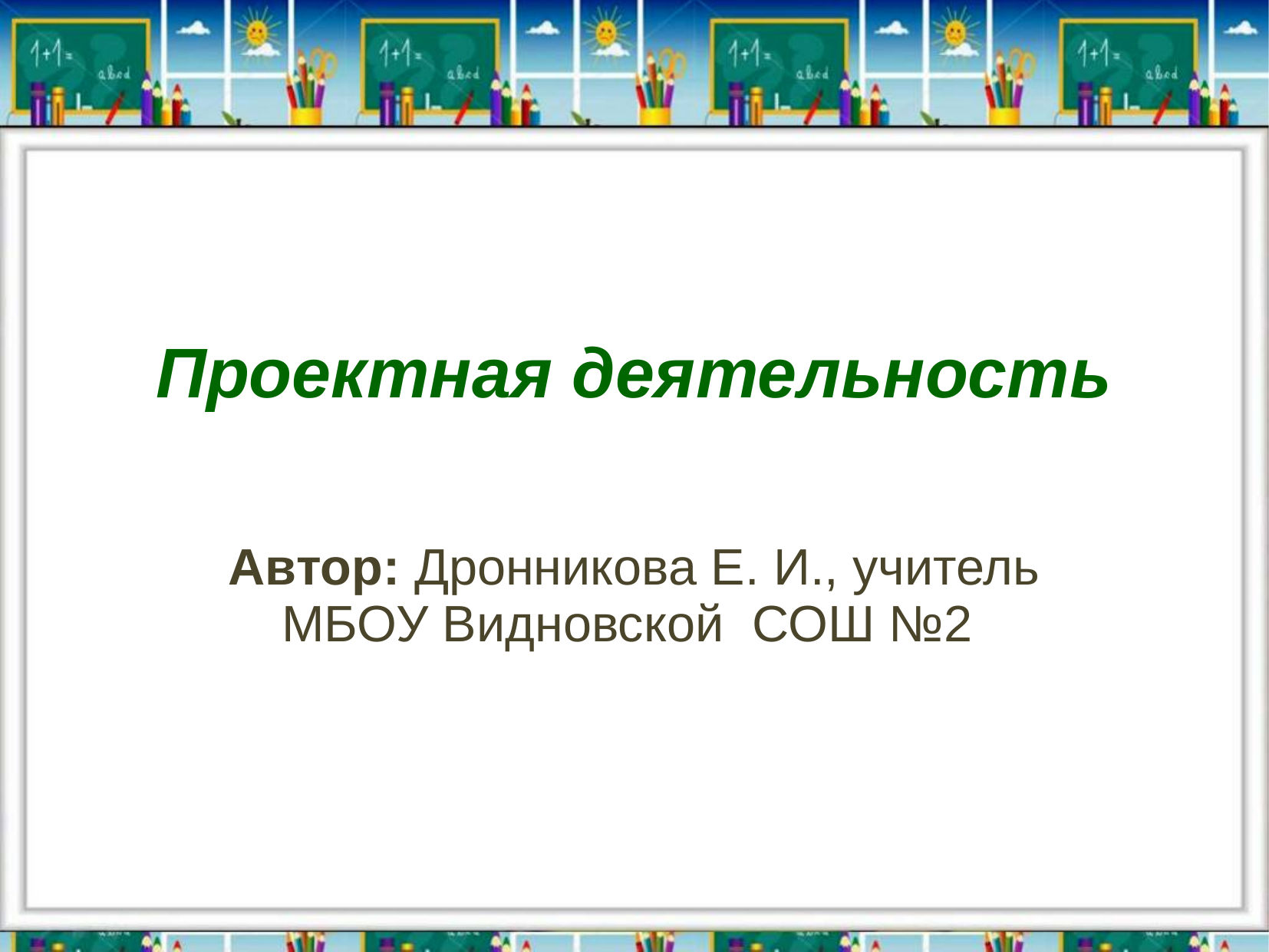

# Проектная деятельность
Автор: Дронникова Е. И., учитель МБОУ Видновской  СОШ №2